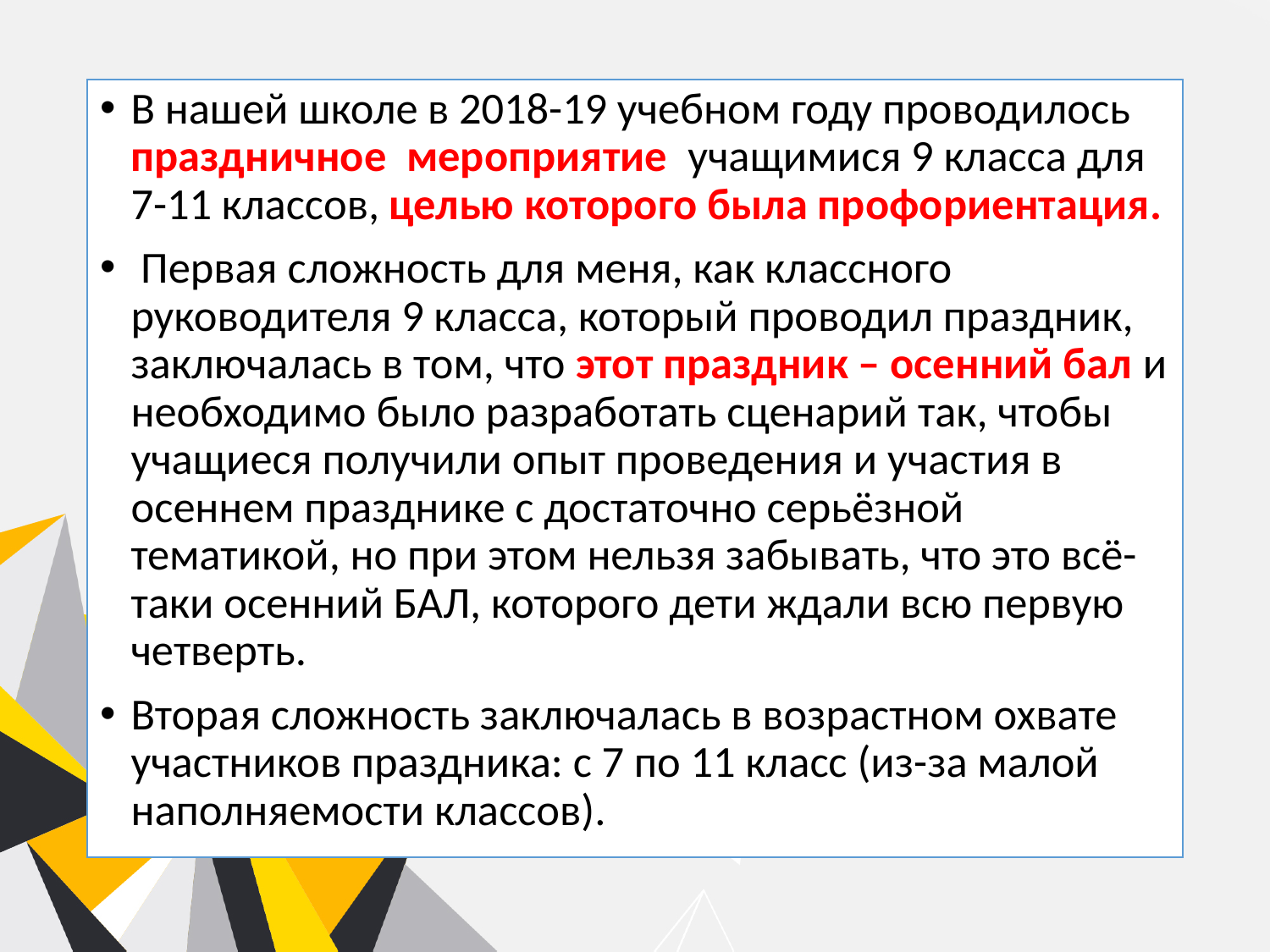

В нашей школе в 2018-19 учебном году проводилось праздничное  мероприятие  учащимися 9 класса для 7-11 классов, целью которого была профориентация.
 Первая сложность для меня, как классного руководителя 9 класса, который проводил праздник,   заключалась в том, что этот праздник – осенний бал и необходимо было разработать сценарий так, чтобы учащиеся получили опыт проведения и участия в осеннем празднике с достаточно серьёзной тематикой, но при этом нельзя забывать, что это всё-таки осенний БАЛ, которого дети ждали всю первую четверть.
Вторая сложность заключалась в возрастном охвате участников праздника: с 7 по 11 класс (из-за малой наполняемости классов).